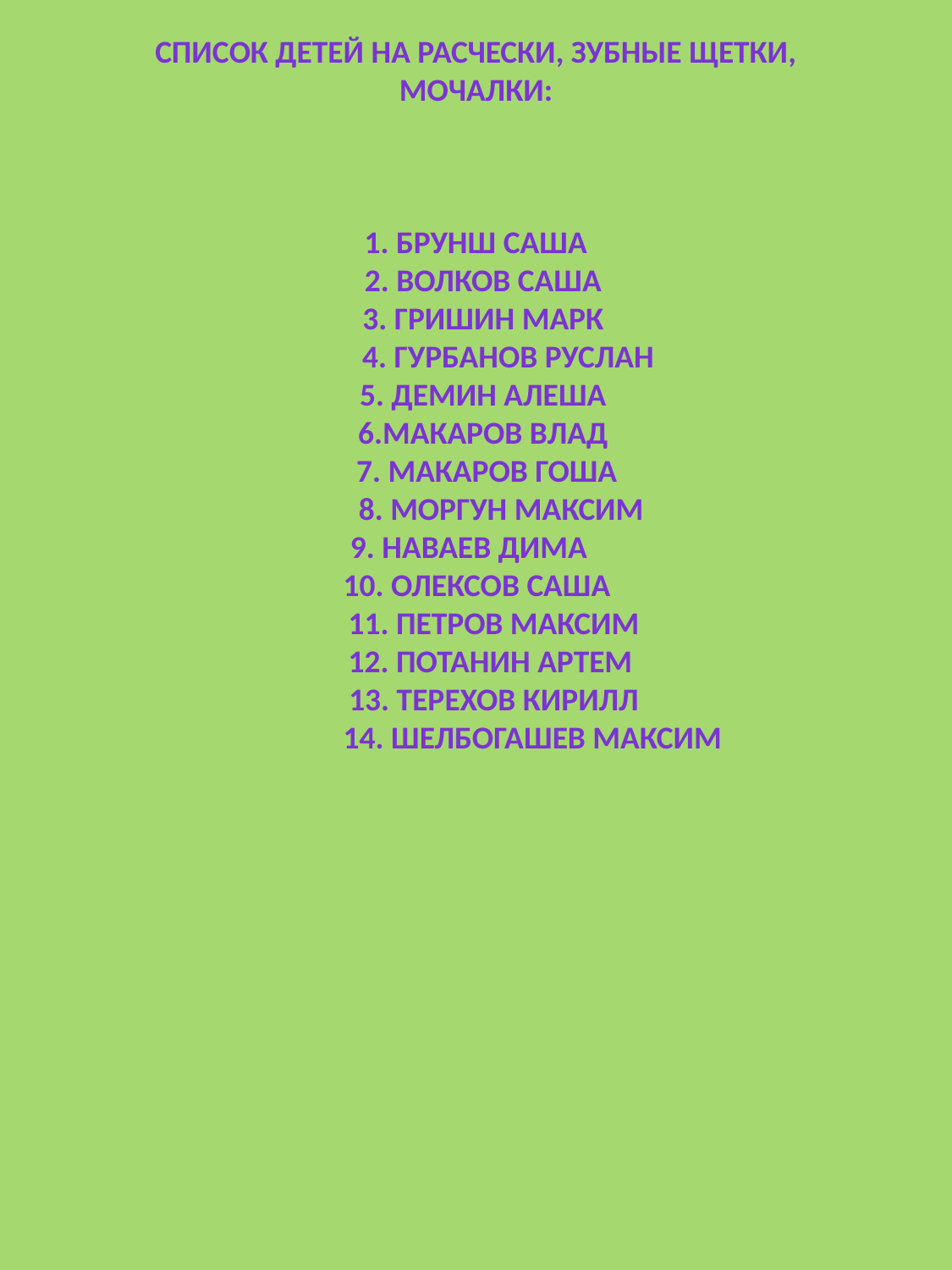

Список детей на расчески, зубные щетки, мочалки:

1. Брунш Саша
  2. Волков Саша
  3. Гришин Марк
         4. Гурбанов Руслан
  5. Демин Алеша
  6.Макаров Влад
   7. Макаров Гоша
       8. Моргун Максим
                                   9. Наваев Дима
                                  10. Олексов Саша
     11. Петров Максим
    12. Потанин Артем
     13. Терехов Кирилл
                                  14. Шелбогашев Максим